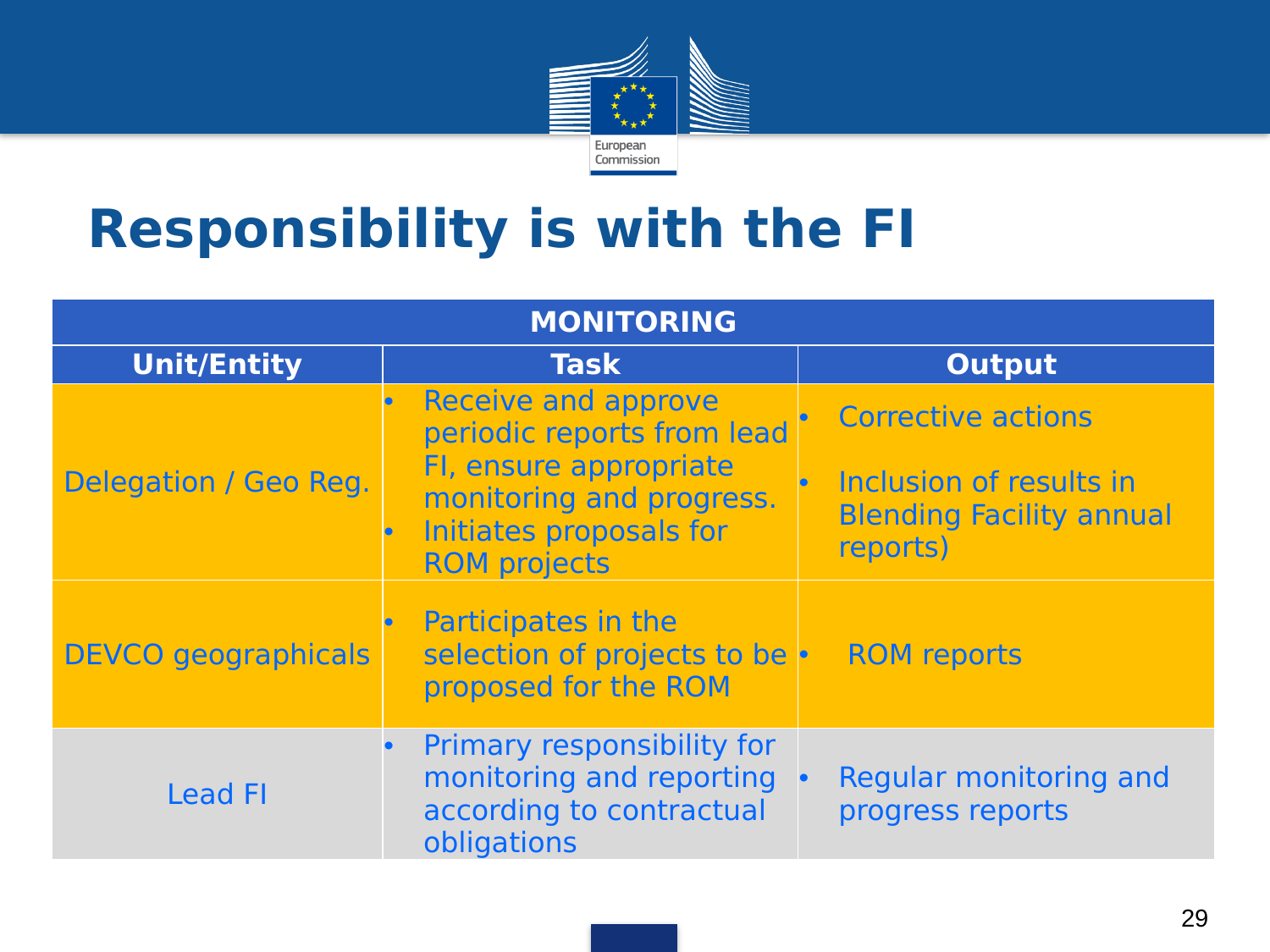

# Responsibility is with the FI
| MONITORING |  |  |
| --- | --- | --- |
| Unit/Entity | Task | Output |
| Delegation / Geo Reg. | Receive and approve periodic reports from lead FI, ensure appropriate monitoring and progress. Initiates proposals for ROM projects | Corrective actions Inclusion of results in Blending Facility annual reports) |
| DEVCO geographicals | Participates in the selection of projects to be proposed for the ROM | ROM reports |
| Lead FI | Primary responsibility for monitoring and reporting according to contractual obligations | Regular monitoring and progress reports |
29